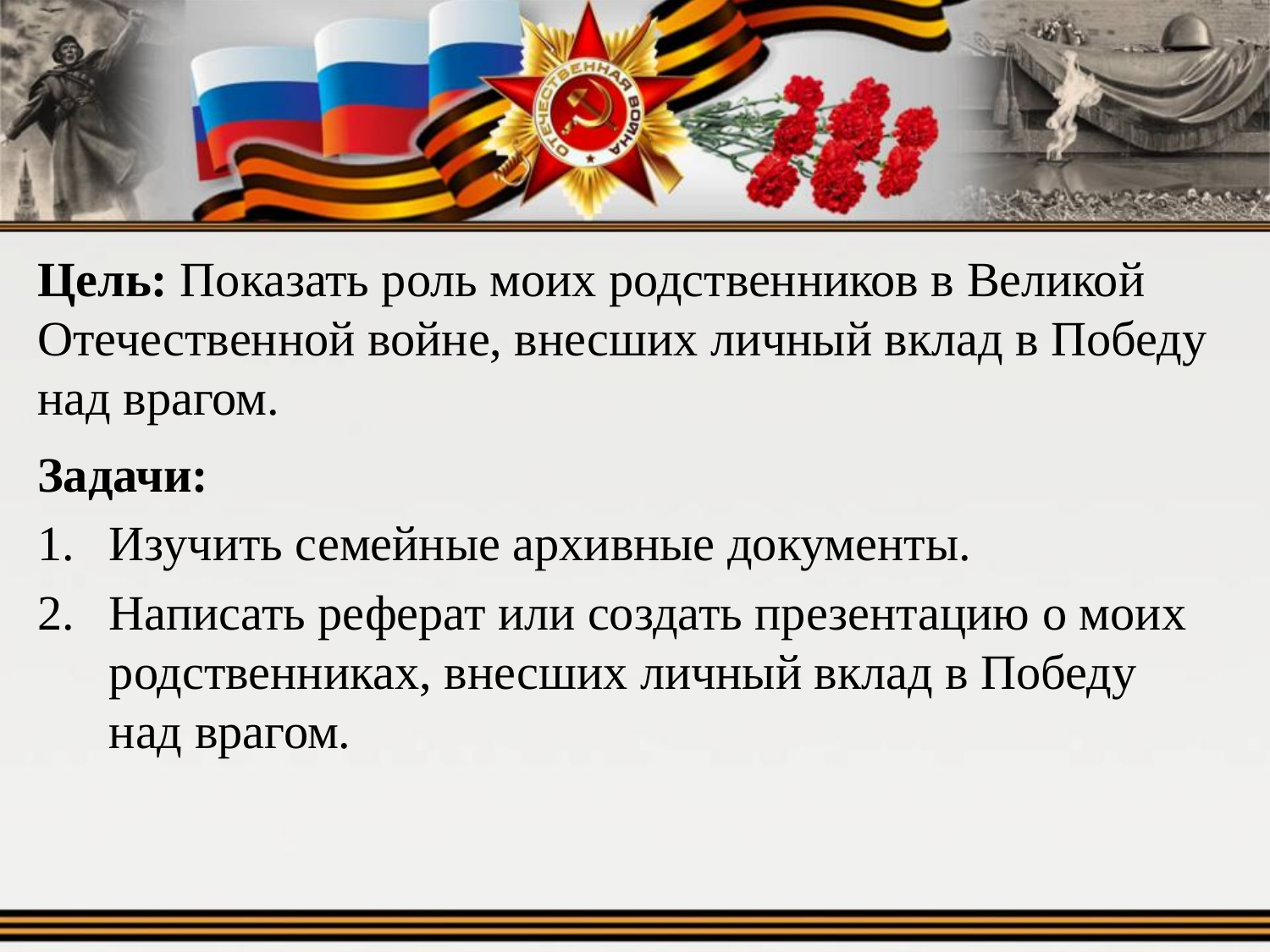

# Цель: Показать роль моих родственников в Великой Отечественной войне, внесших личный вклад в Победу над врагом.
Задачи:
Изучить семейные архивные документы.
Написать реферат или создать презентацию о моих родственниках, внесших личный вклад в Победу над врагом.